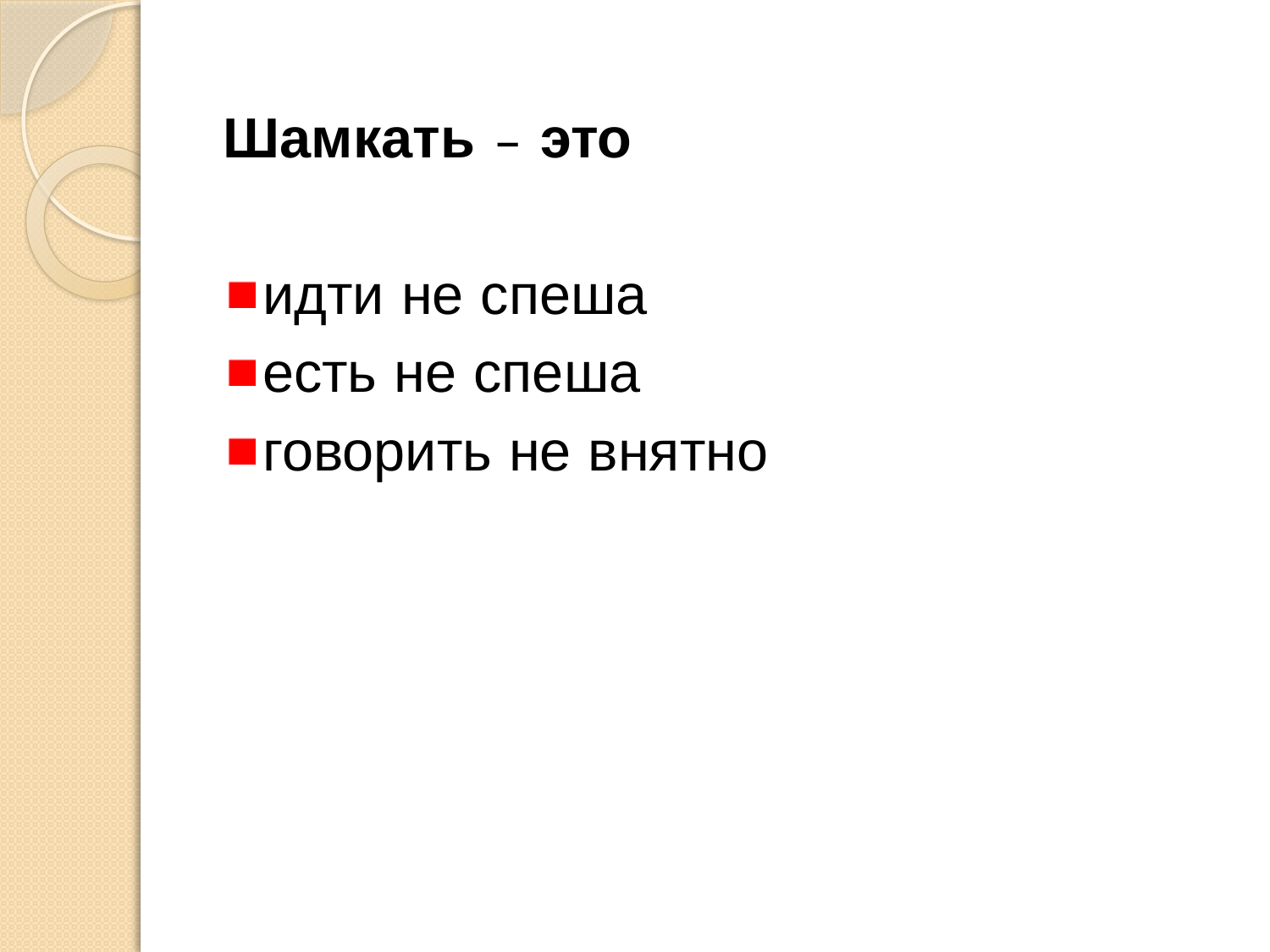

Шамкать – это

идти не спеша
есть не спеша
говорить не внятно